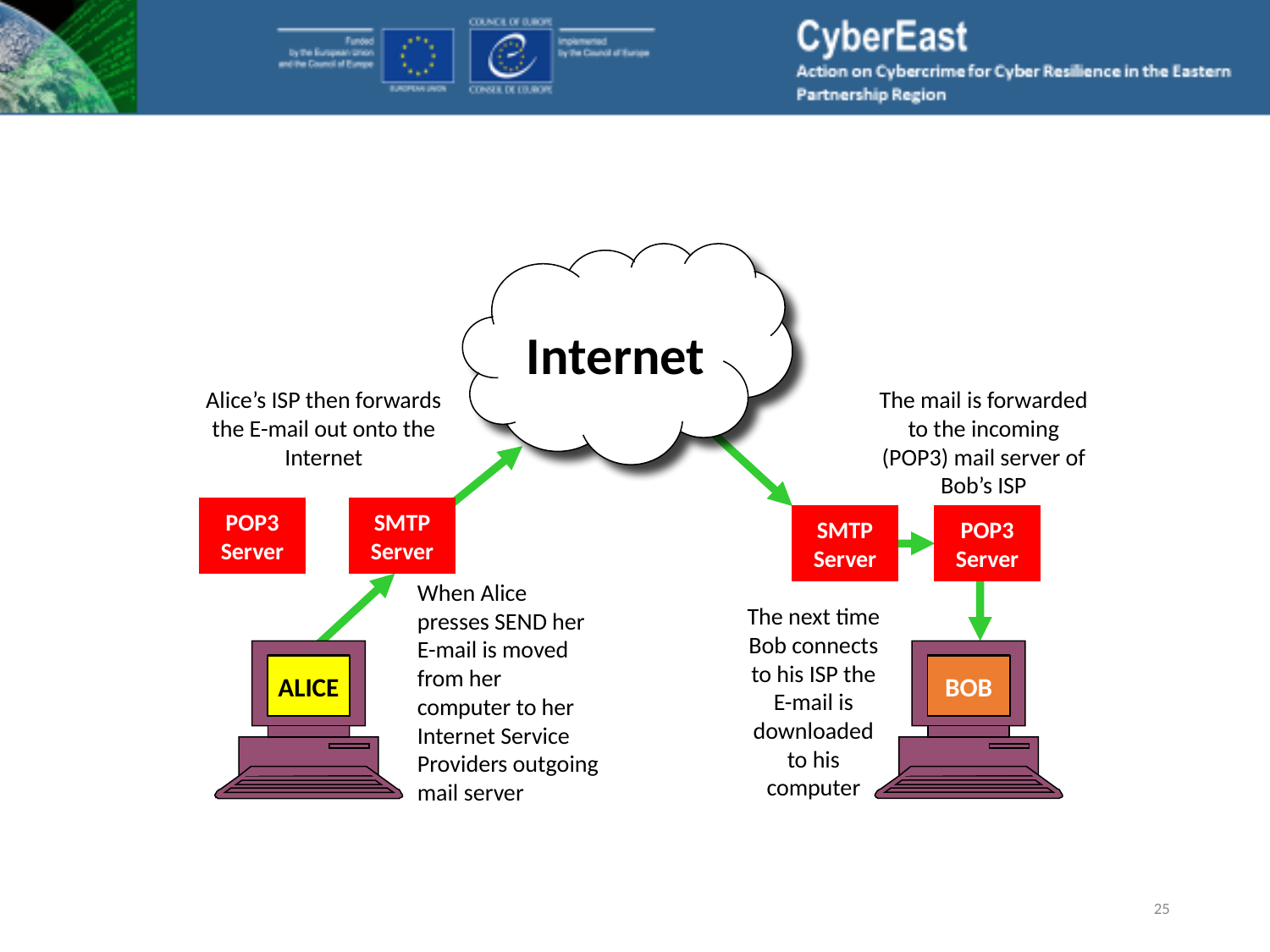

Internet
The mail is forwarded to the incoming (POP3) mail server of Bob’s ISP
Alice’s ISP then forwards the E-mail out onto the Internet

POP3
Server
SMTP
Server
SMTP
Server
POP3
Server

When Alice presses SEND her E-mail is moved from her computer to her Internet Service Providers outgoing mail server

The next time Bob connects to his ISP the E-mail is downloaded to his computer

ALICE
BOB
25